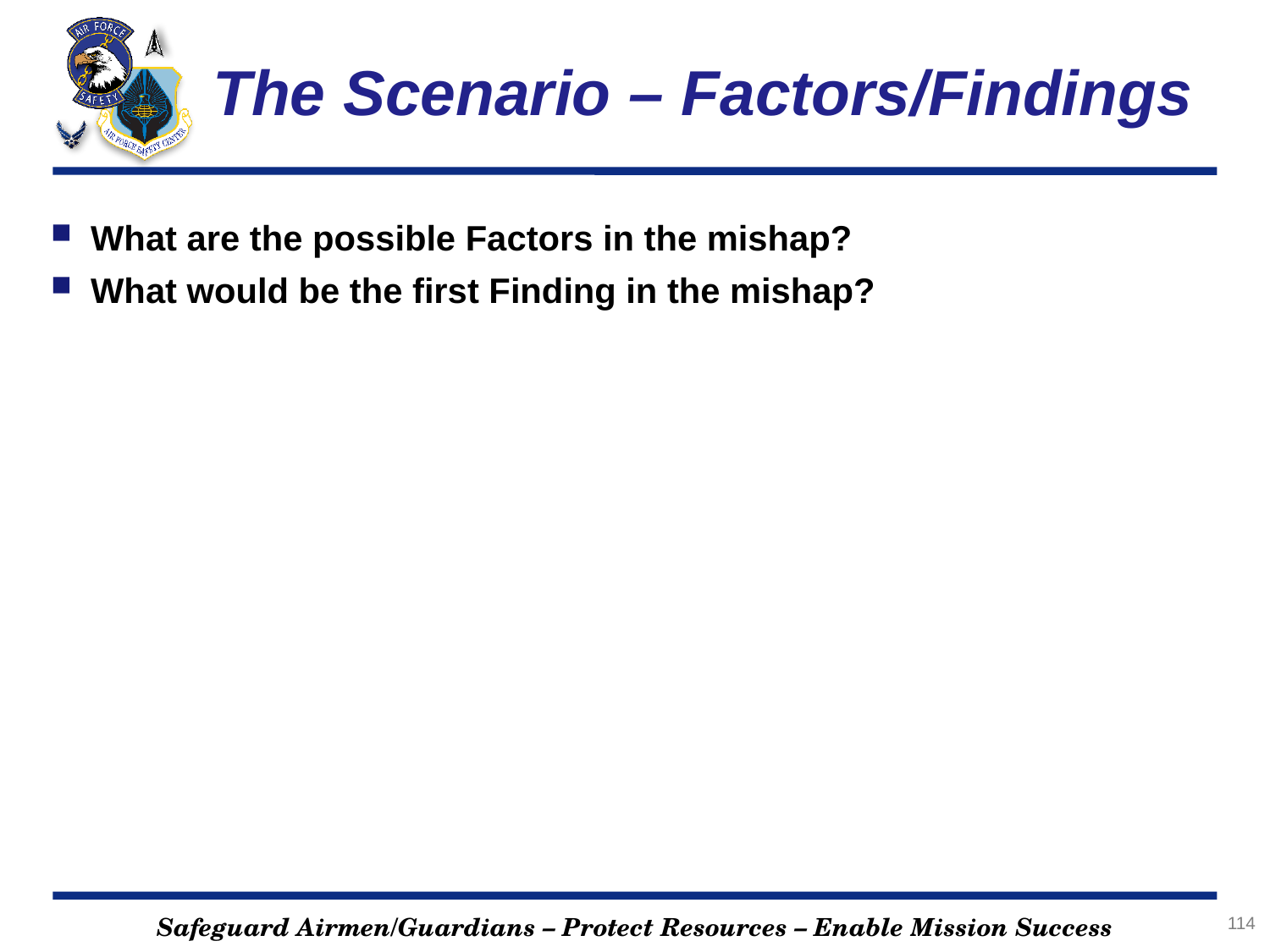

# The Scenario – Factors/Findings
What are the possible Factors in the mishap?
What would be the first Finding in the mishap?

114